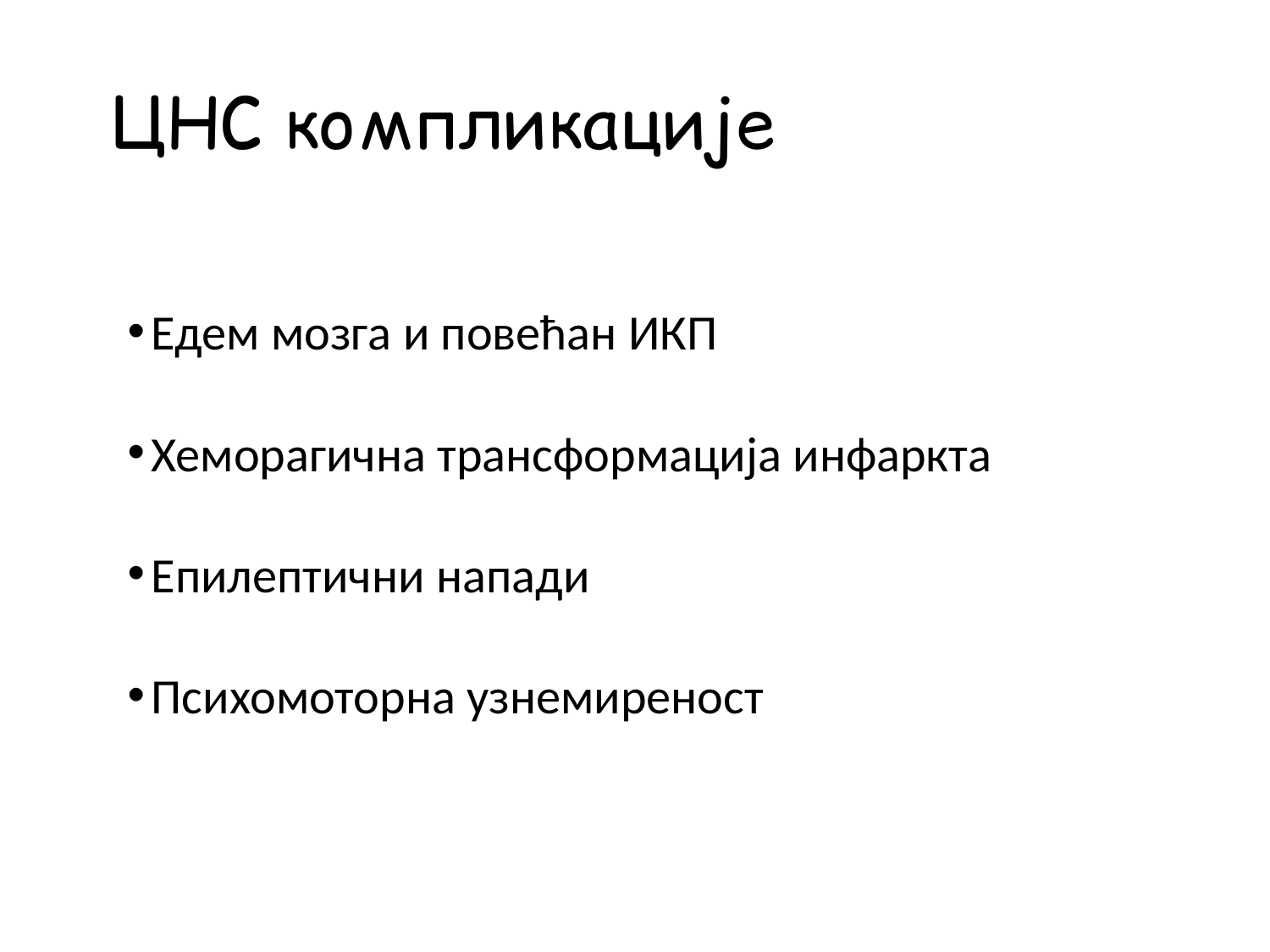

# ЦНС компликације
Едем мозга и повећан ИКП

Хеморагична трансформација инфаркта

Епилептични напади

Психомоторна узнемиреност